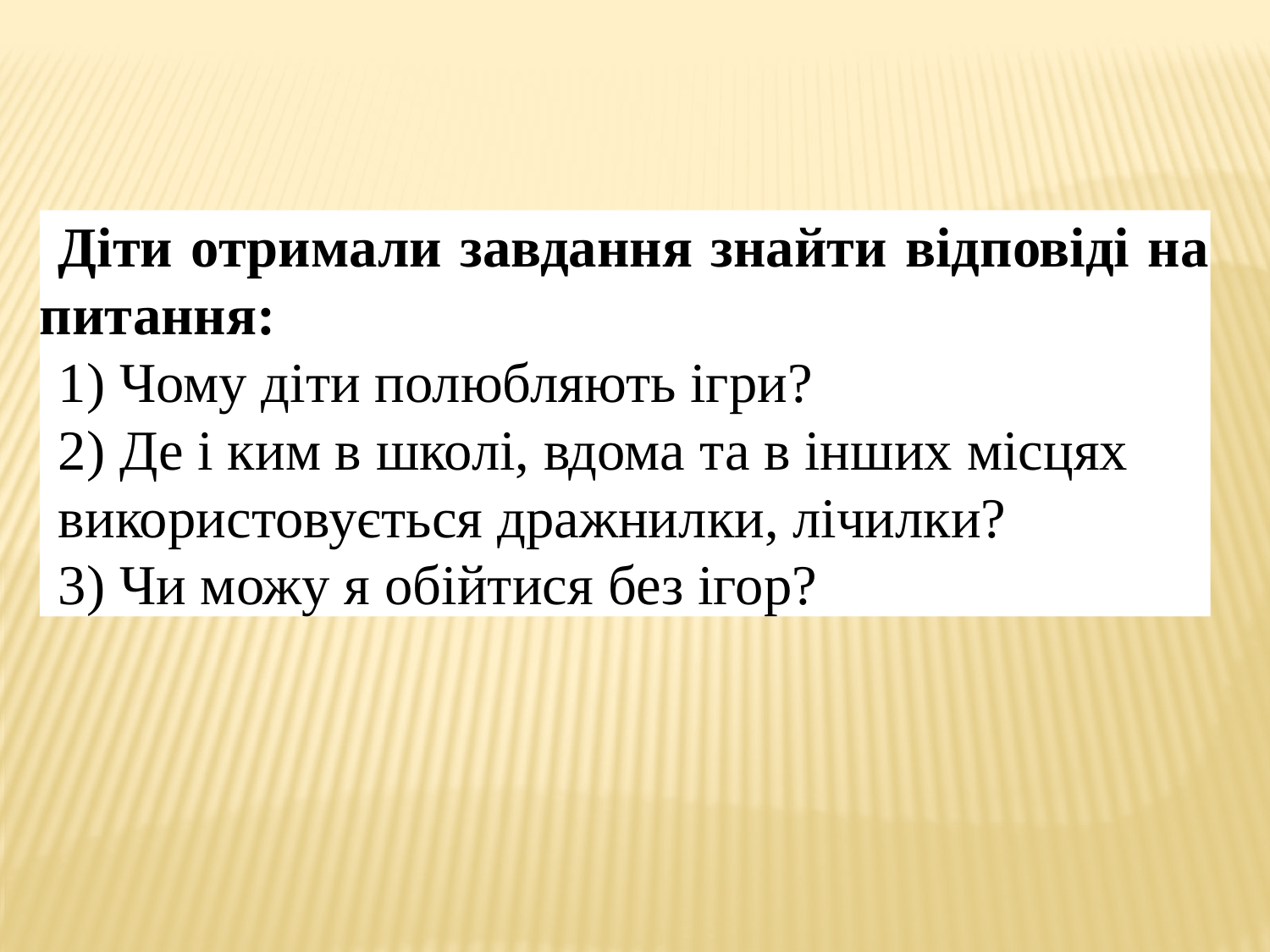

Діти отримали завдання знайти відповіді на питання:
1) Чому діти полюбляють ігри?
2) Де і ким в школі, вдома та в інших місцях
використовується дражнилки, лічилки?
3) Чи можу я обійтися без ігор?